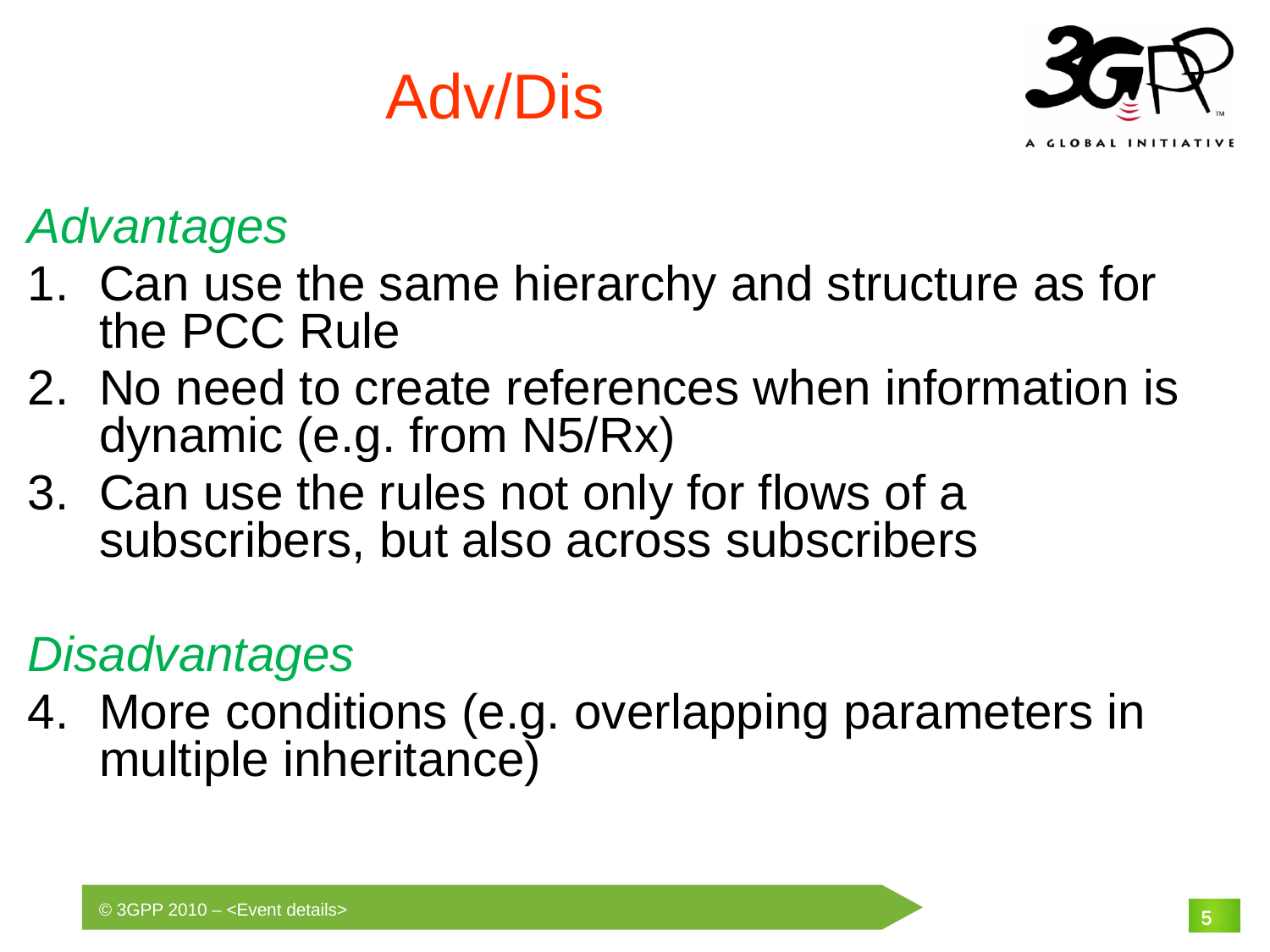

# Adv/Dis

Advantages
Can use the same hierarchy and structure as for the PCC Rule
No need to create references when information is dynamic (e.g. from N5/Rx)
Can use the rules not only for flows of a subscribers, but also across subscribers

Disadvantages
More conditions (e.g. overlapping parameters in multiple inheritance)

5
5